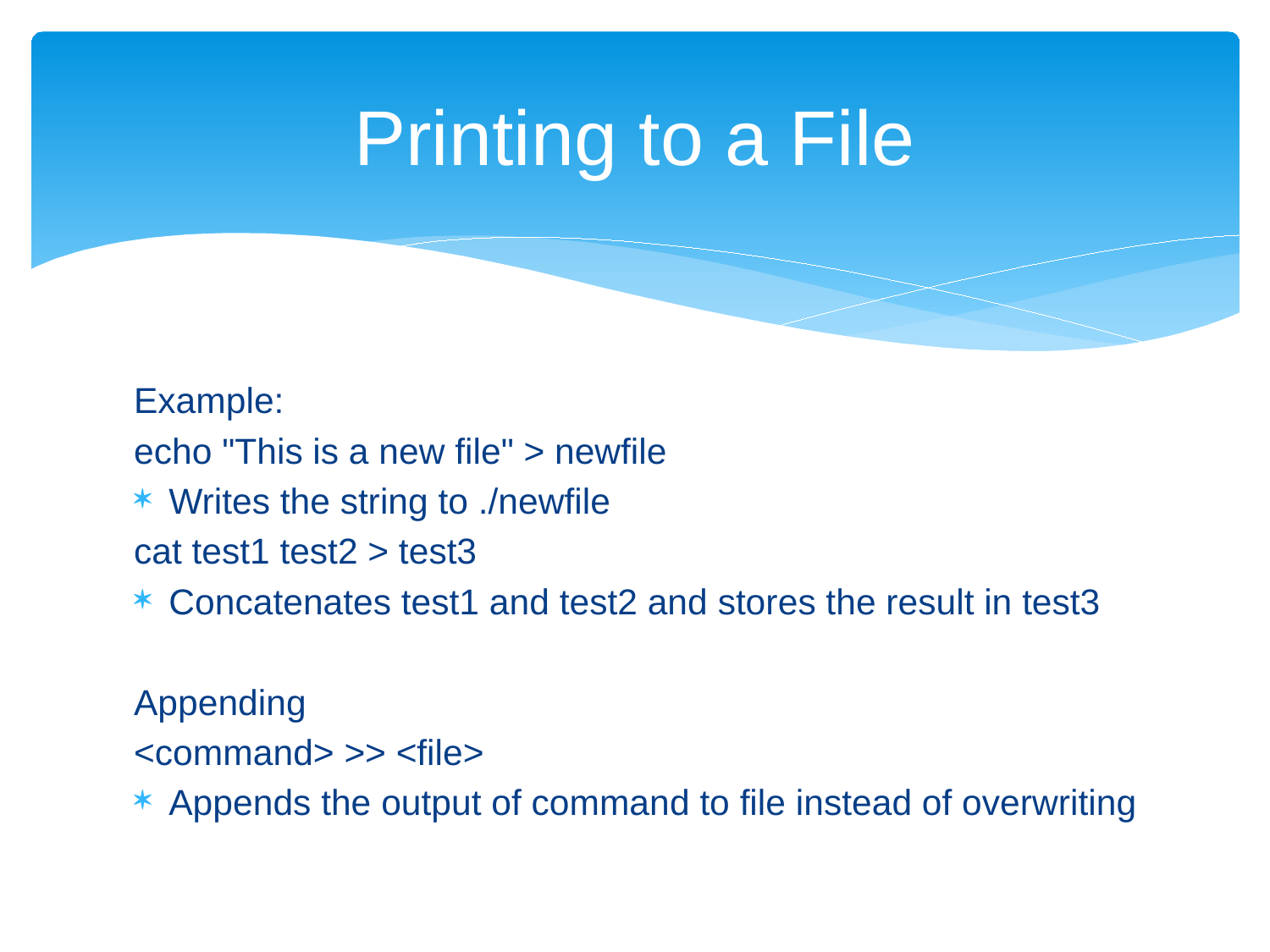

# Printing to a File
Example:
echo "This is a new file" > newfile
Writes the string to ./newfile
cat test1 test2 > test3
Concatenates test1 and test2 and stores the result in test3

Appending
<command> >> <file>
Appends the output of command to file instead of overwriting